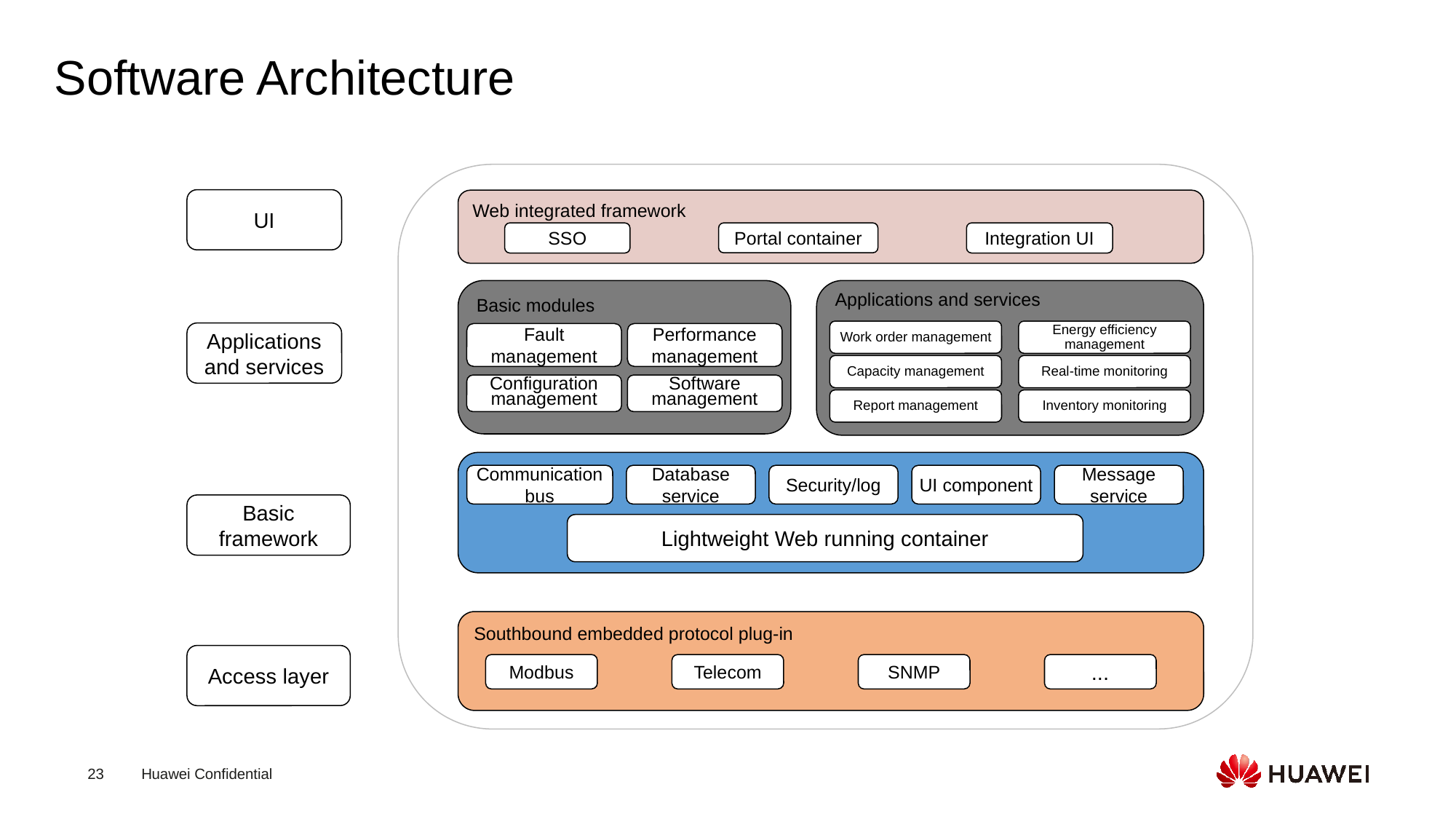

# Software Architecture

UI
Web integrated framework
SSO
Portal container
Integration UI
Basic modules
Applications and services
Work order management
Energy efficiency management
Applications and services
Fault management
Performance management
Capacity management
Real-time monitoring
Configuration management
Software management
Report management
Inventory monitoring

Communication bus
Database service
Security/log
UI component
Message service
Basic framework
Lightweight Web running container
Southbound embedded protocol plug-in
Access layer
Modbus
Telecom
SNMP
...